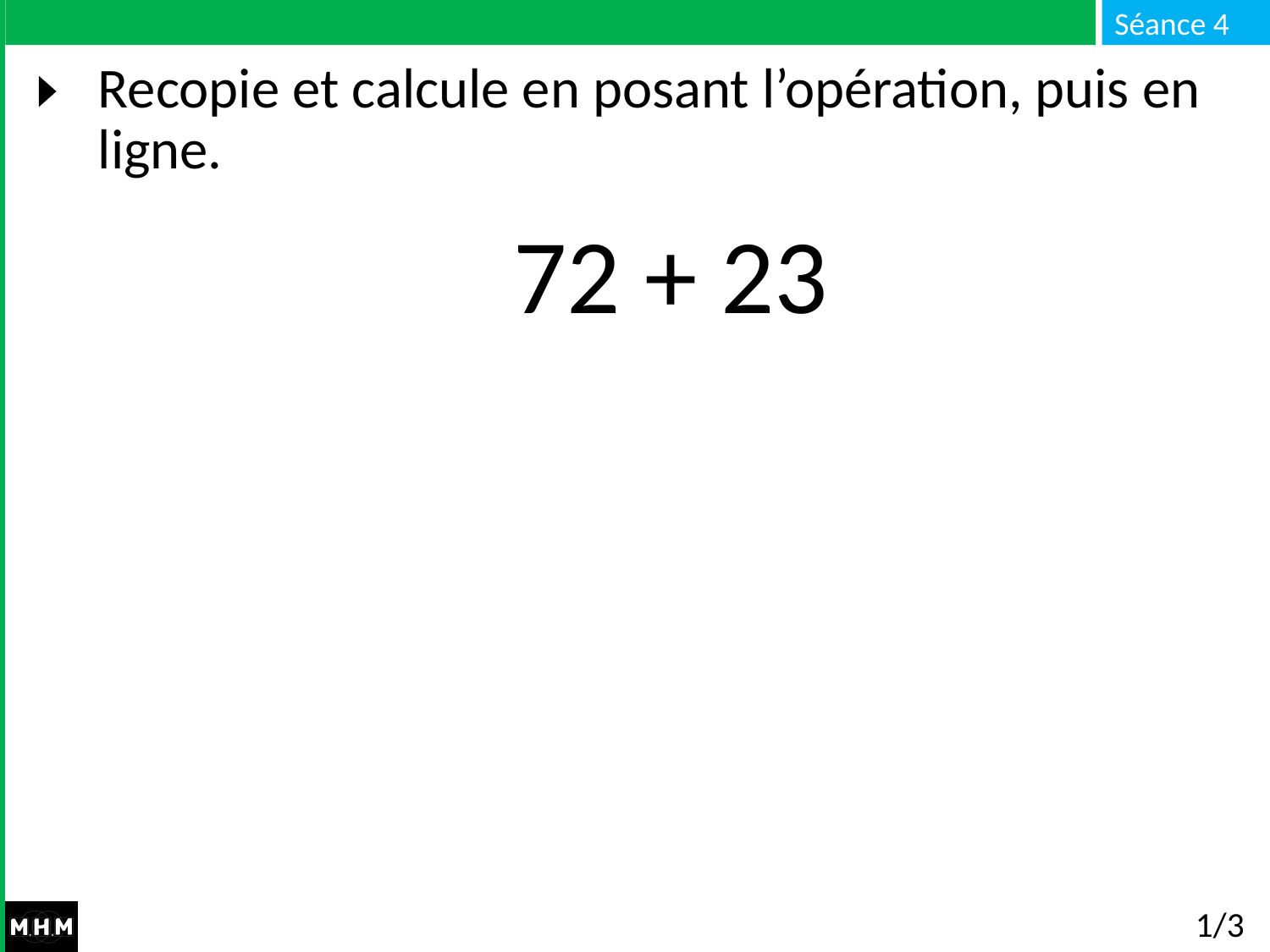

# Recopie et calcule en posant l’opération, puis en ligne.

72 + 23
1/3